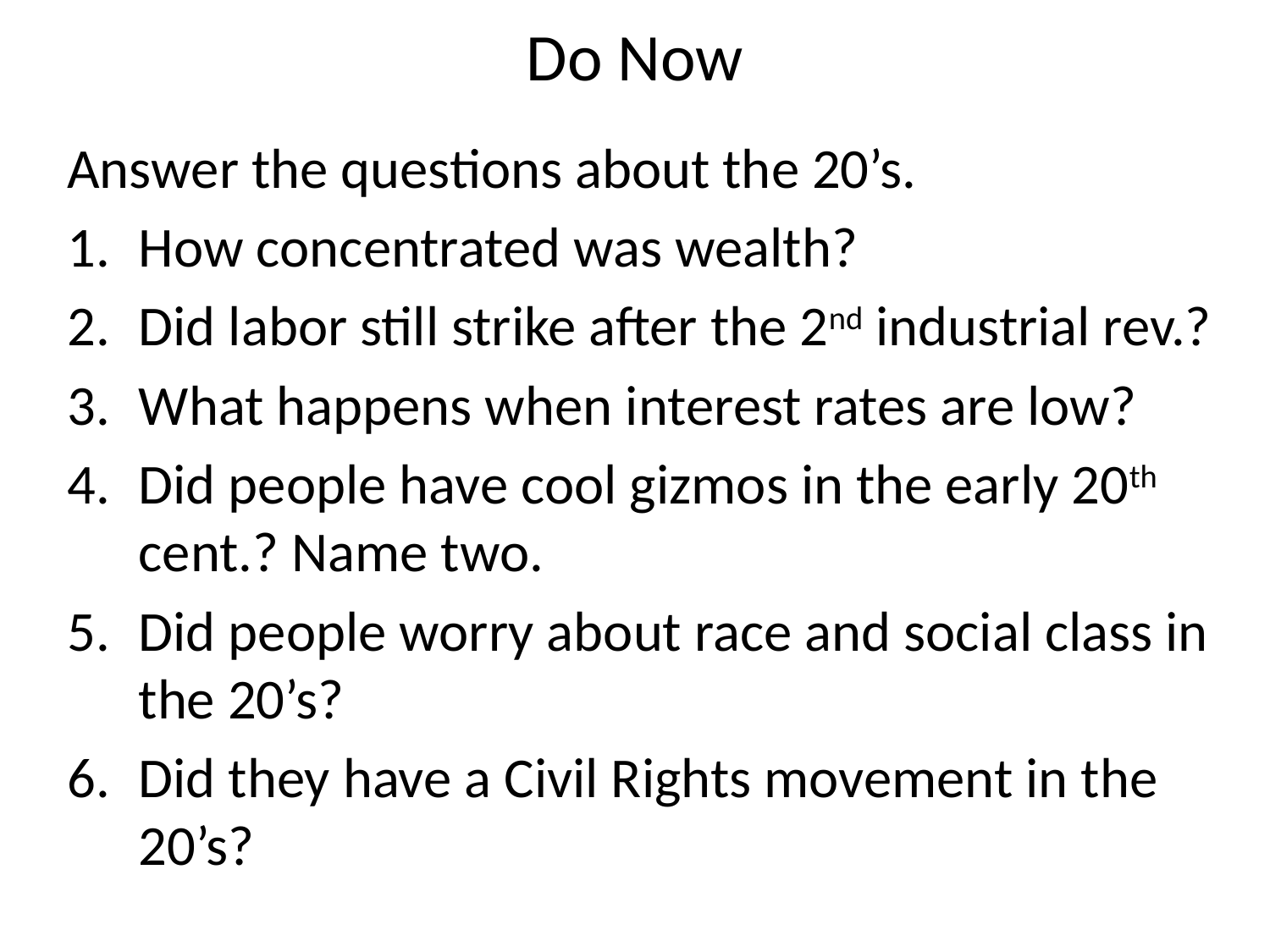

# Do Now
Answer the questions about the 20’s.
How concentrated was wealth?
Did labor still strike after the 2nd industrial rev.?
What happens when interest rates are low?
Did people have cool gizmos in the early 20th cent.? Name two.
Did people worry about race and social class in the 20’s?
Did they have a Civil Rights movement in the 20’s?